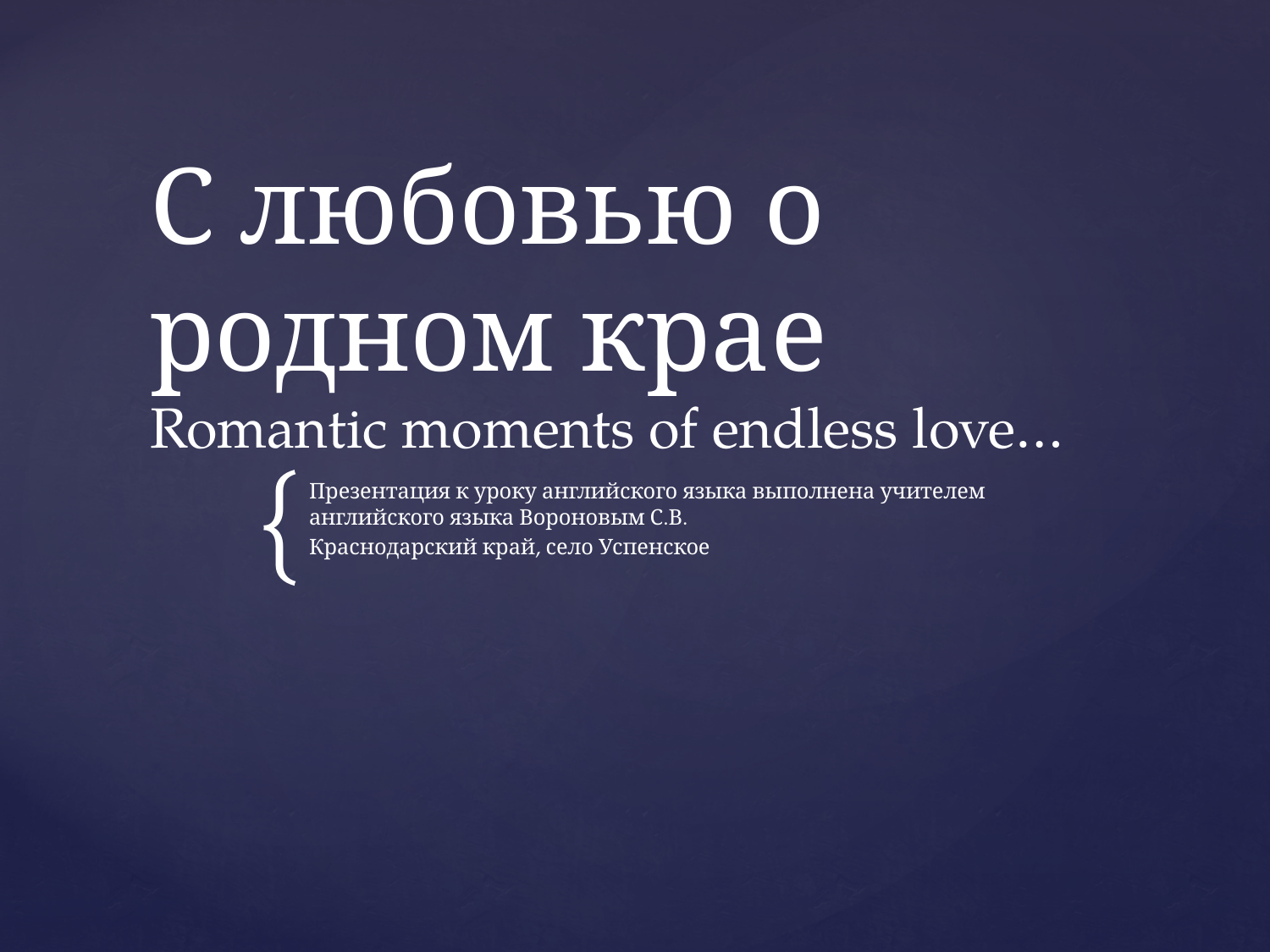

# С любовью о родном крае Romantic moments of endless love…
Презентация к уроку английского языка выполнена учителем английского языка Вороновым С.В.
Краснодарский край, село Успенское